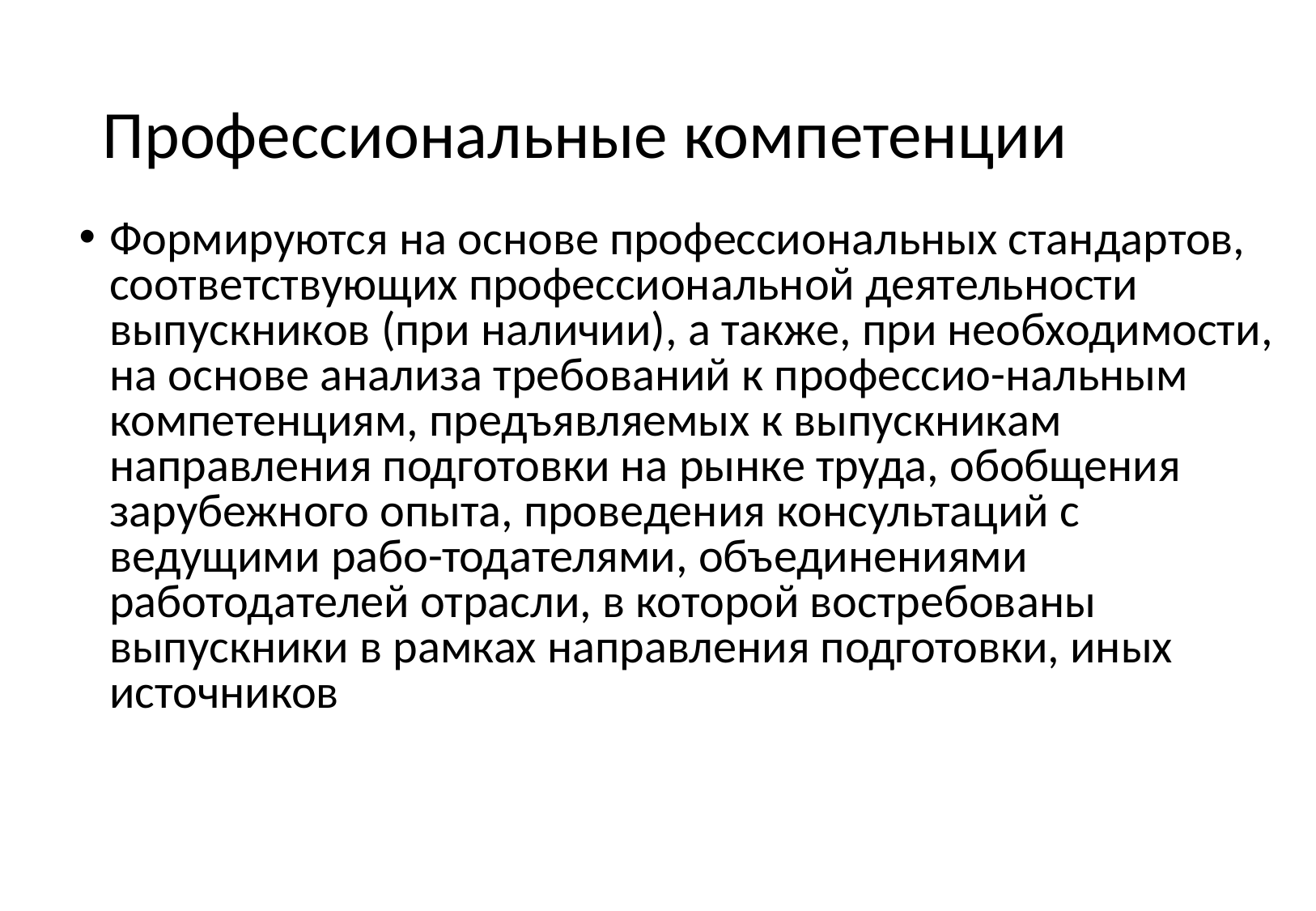

# Профессиональные компетенции
Формируются на основе профессиональных стандартов, соответствующих профессиональной деятельности выпускников (при наличии), а также, при необходимости, на основе анализа требований к профессио-нальным компетенциям, предъявляемых к выпускникам направления подготовки на рынке труда, обобщения зарубежного опыта, проведения консультаций с ведущими рабо-тодателями, объединениями работодателей отрасли, в которой востребованы выпускники в рамках направления подготовки, иных источников